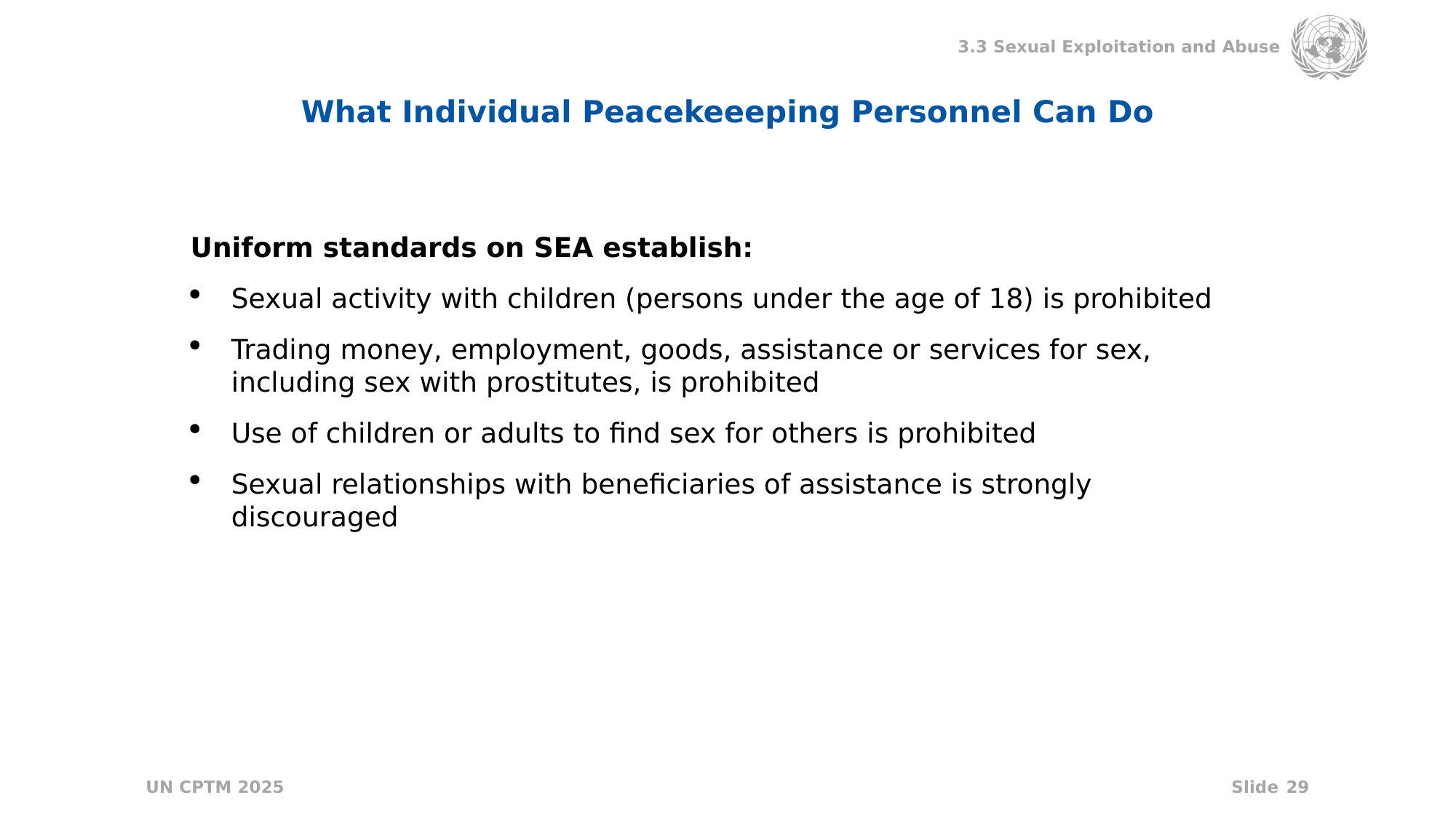

What Individual Peacekeeeping Personnel Can Do
Uniform standards on SEA establish:
Sexual activity with children (persons under the age of 18) is prohibited
Trading money, employment, goods, assistance or services for sex, including sex with prostitutes, is prohibited
Use of children or adults to find sex for others is prohibited
Sexual relationships with beneficiaries of assistance is strongly discouraged